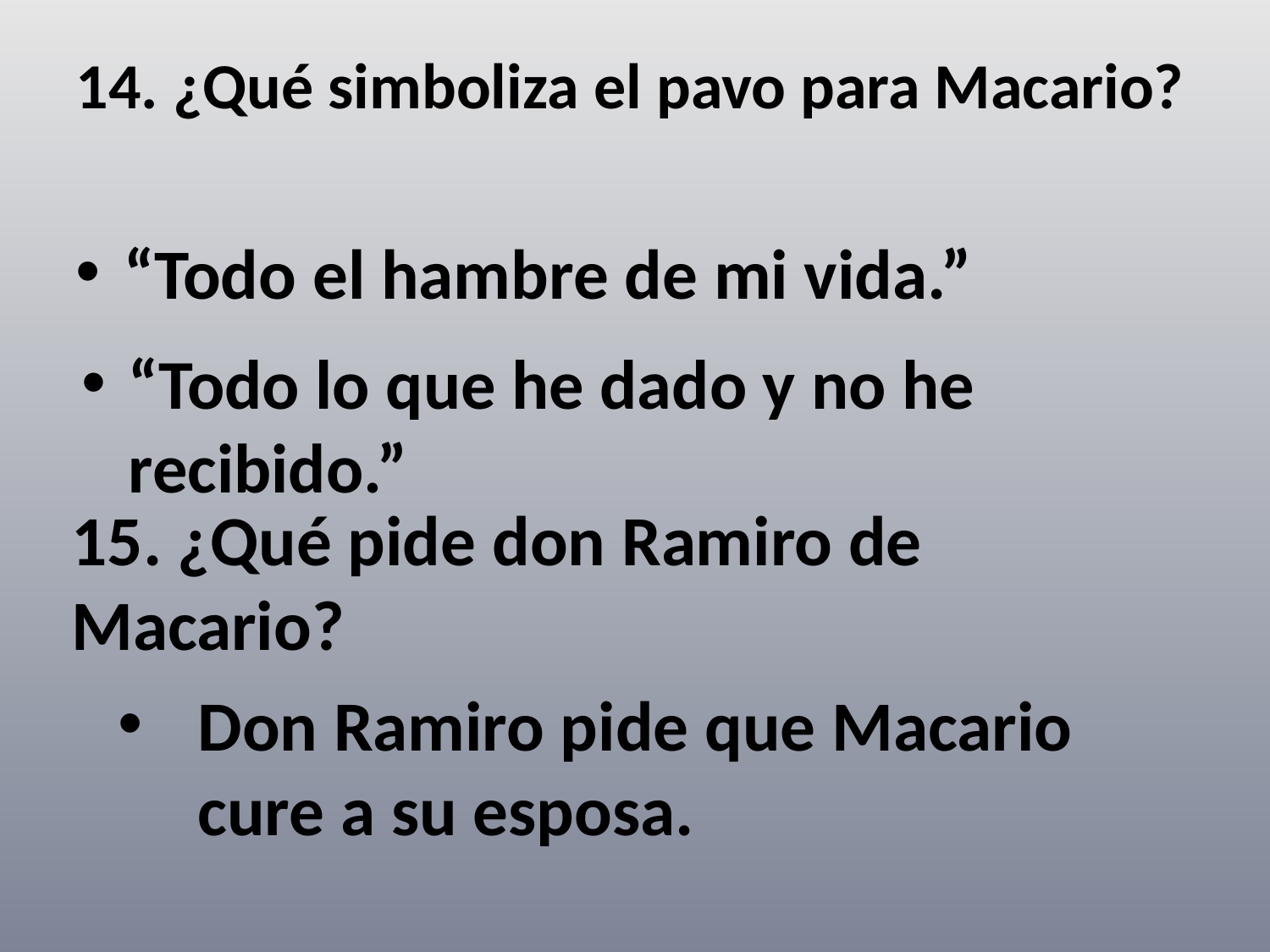

14. ¿Qué simboliza el pavo para Macario?
“Todo el hambre de mi vida.”
“Todo lo que he dado y no he recibido.”
15. ¿Qué pide don Ramiro de Macario?
Don Ramiro pide que Macario cure a su esposa.